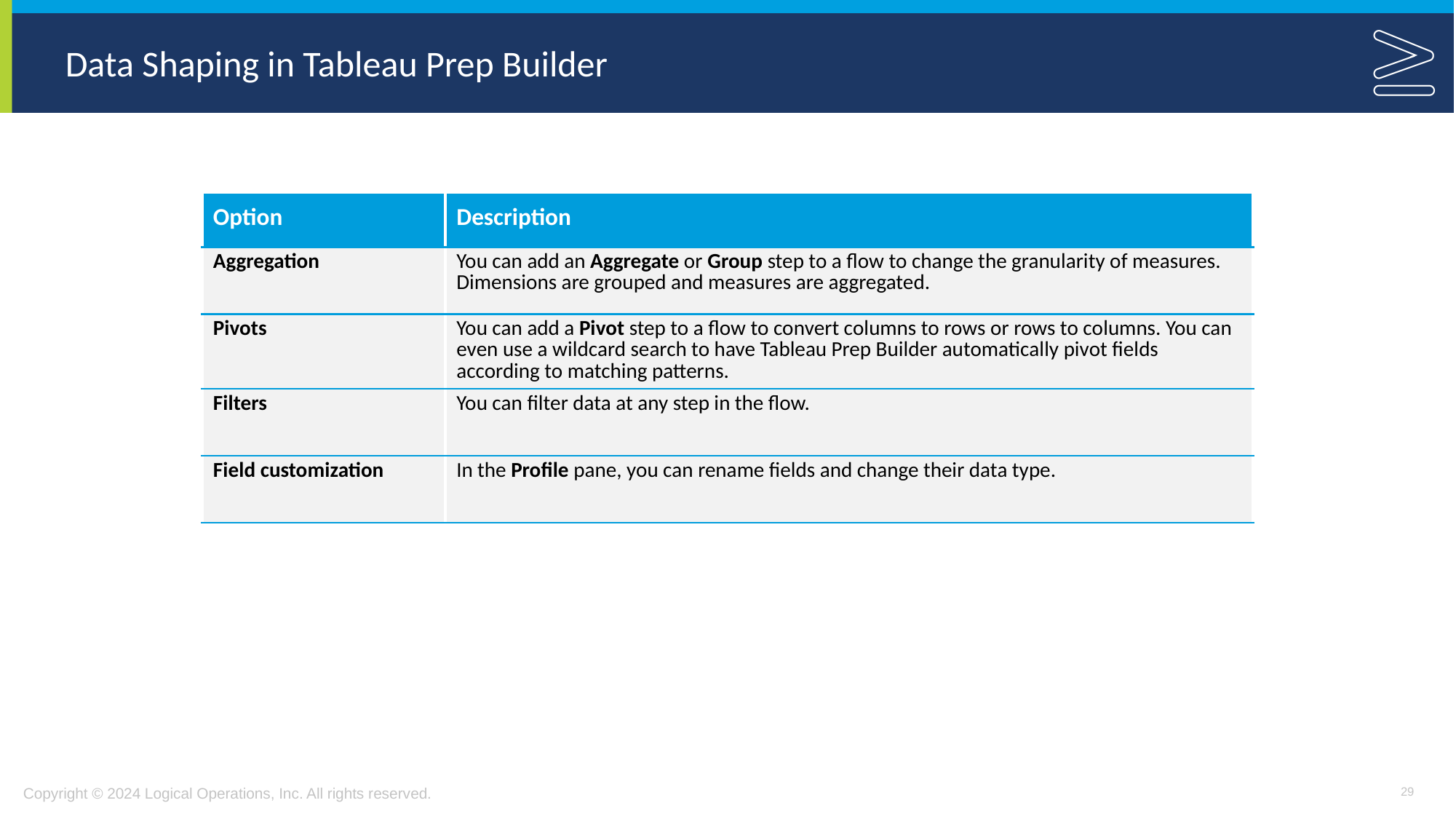

# Data Shaping in Tableau Prep Builder
| Option | Description |
| --- | --- |
| Aggregation | You can add an Aggregate or Group step to a flow to change the granularity of measures. Dimensions are grouped and measures are aggregated. |
| Pivots | You can add a Pivot step to a flow to convert columns to rows or rows to columns. You can even use a wildcard search to have Tableau Prep Builder automatically pivot fields according to matching patterns. |
| Filters | You can filter data at any step in the flow. |
| Field customization | In the Profile pane, you can rename fields and change their data type. |
29